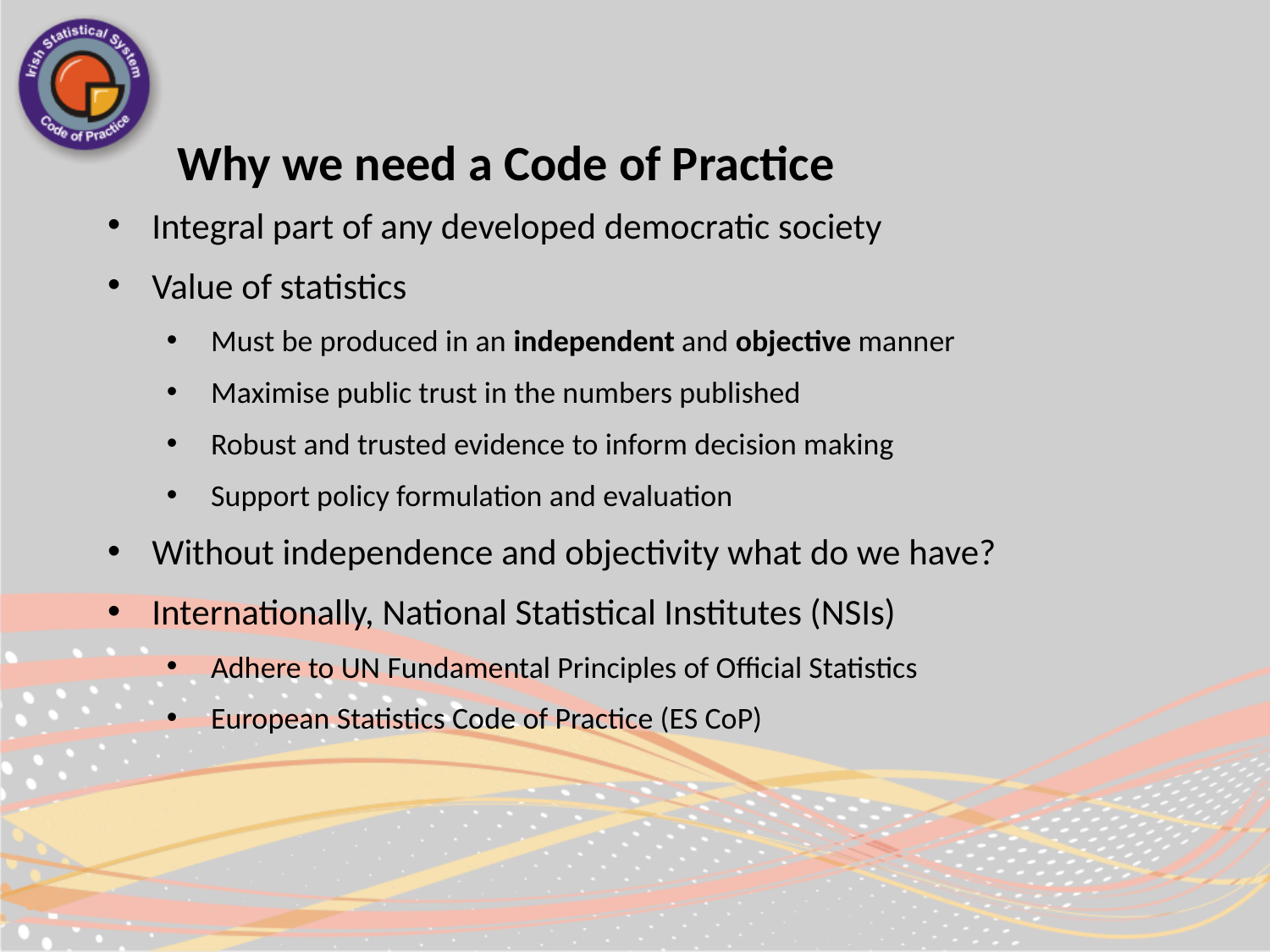

# Why we need a Code of Practice
Integral part of any developed democratic society
Value of statistics
Must be produced in an independent and objective manner
Maximise public trust in the numbers published
Robust and trusted evidence to inform decision making
Support policy formulation and evaluation
Without independence and objectivity what do we have?
Internationally, National Statistical Institutes (NSIs)
Adhere to UN Fundamental Principles of Official Statistics
European Statistics Code of Practice (ES CoP)